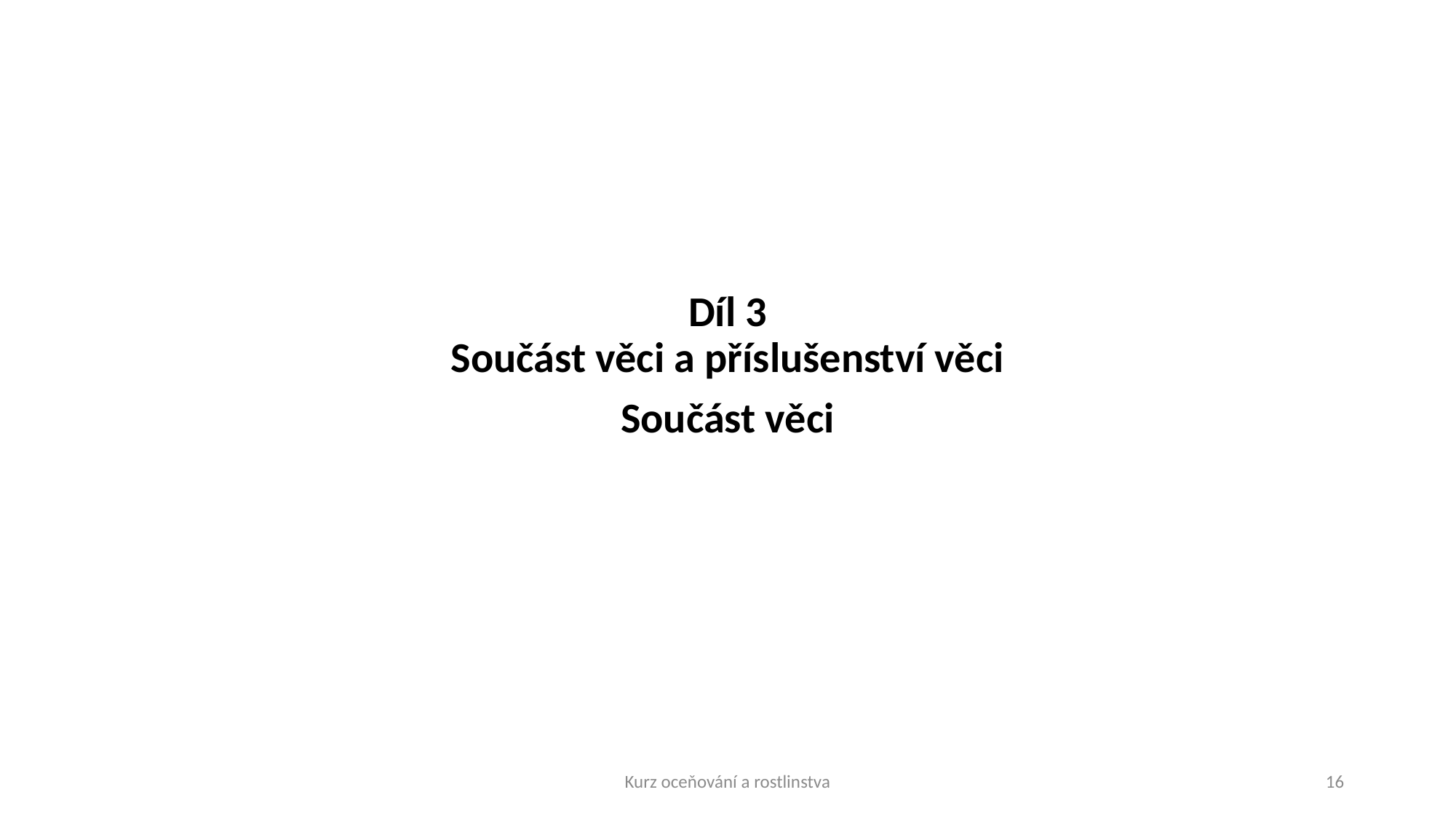

#

Díl 3
Součást věci a příslušenství věci
Součást věci

Kurz oceňování a rostlinstva
16